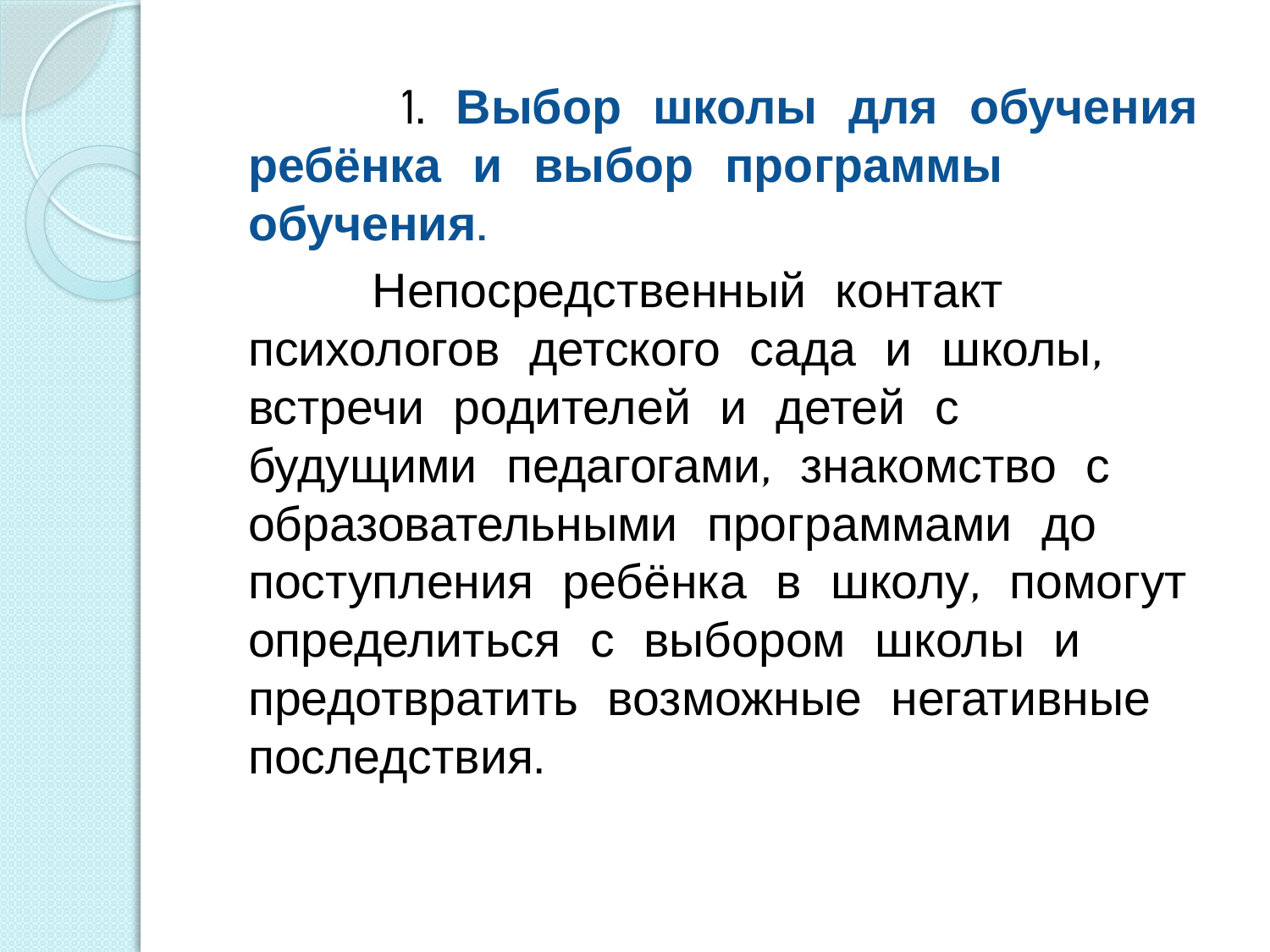

1.  Выбор  школы  для  обучения  ребёнка  и  выбор  программы  обучения.
           Непосредственный  контакт  психологов  детского  сада  и  школы,  встречи  родителей  и  детей  с  будущими  педагогами,  знакомство  с  образовательными  программами  до   поступления  ребёнка  в  школу,  помогут  определиться  с  выбором  школы  и  предотвратить  возможные  негативные  последствия.